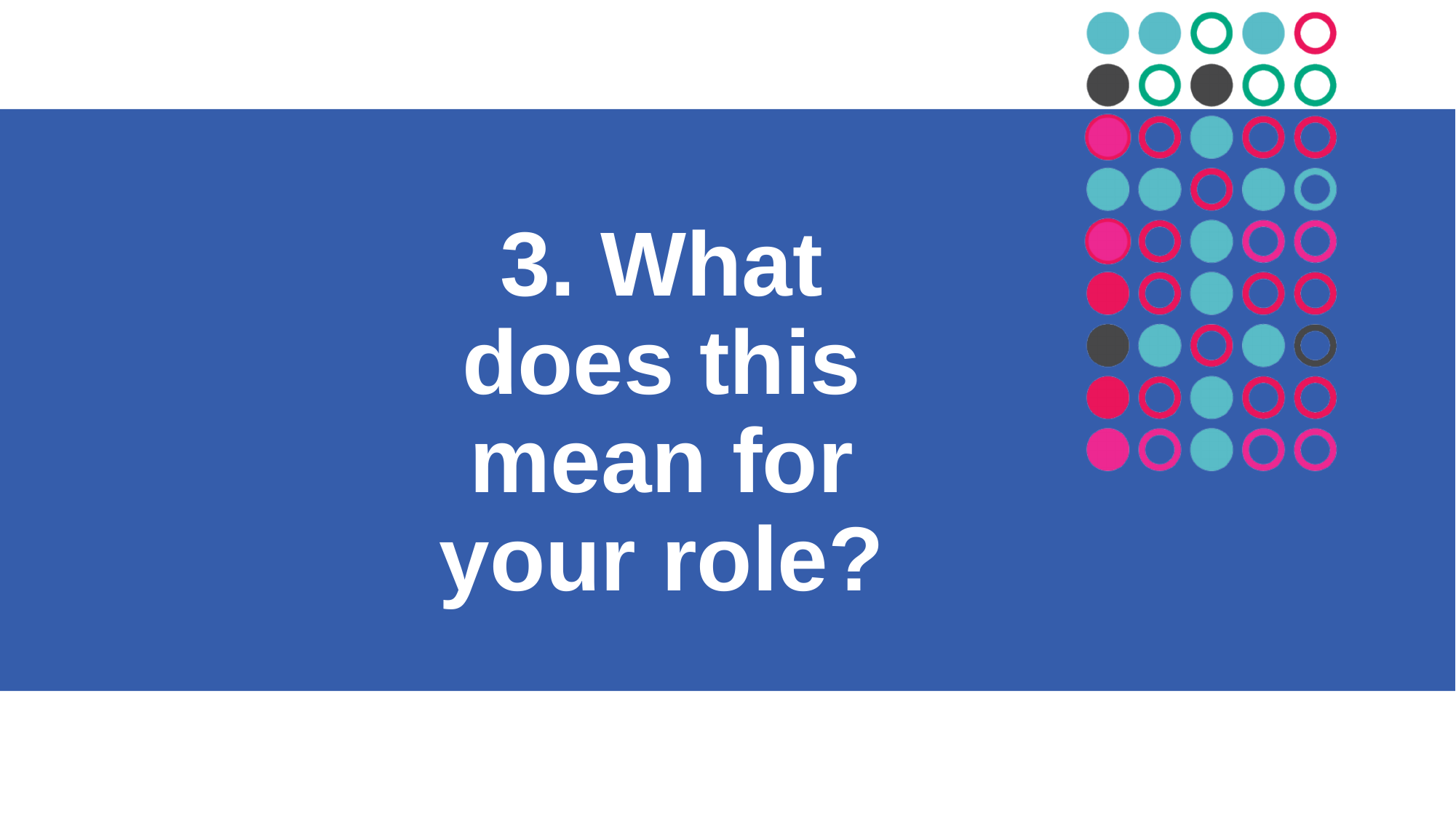

# 3. What does this mean for your role?